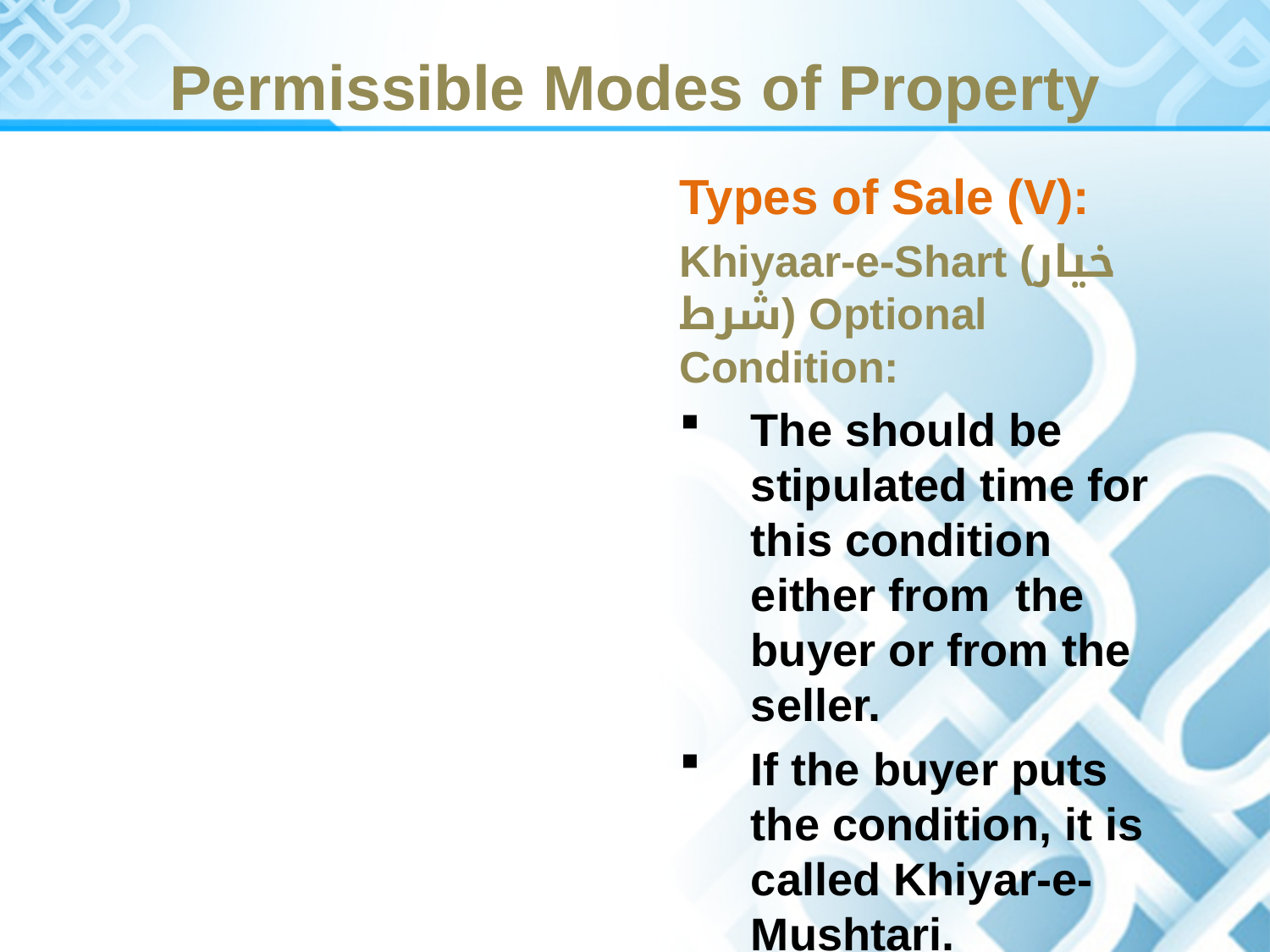

Permissible Modes of Property
Types of Sale (V):
Khiyaar-e-Shart (خیار شرط) Optional Condition:
The should be stipulated time for this condition either from  the buyer or from the seller.
If the buyer puts the condition, it is called Khiyar-e-Mushtari.